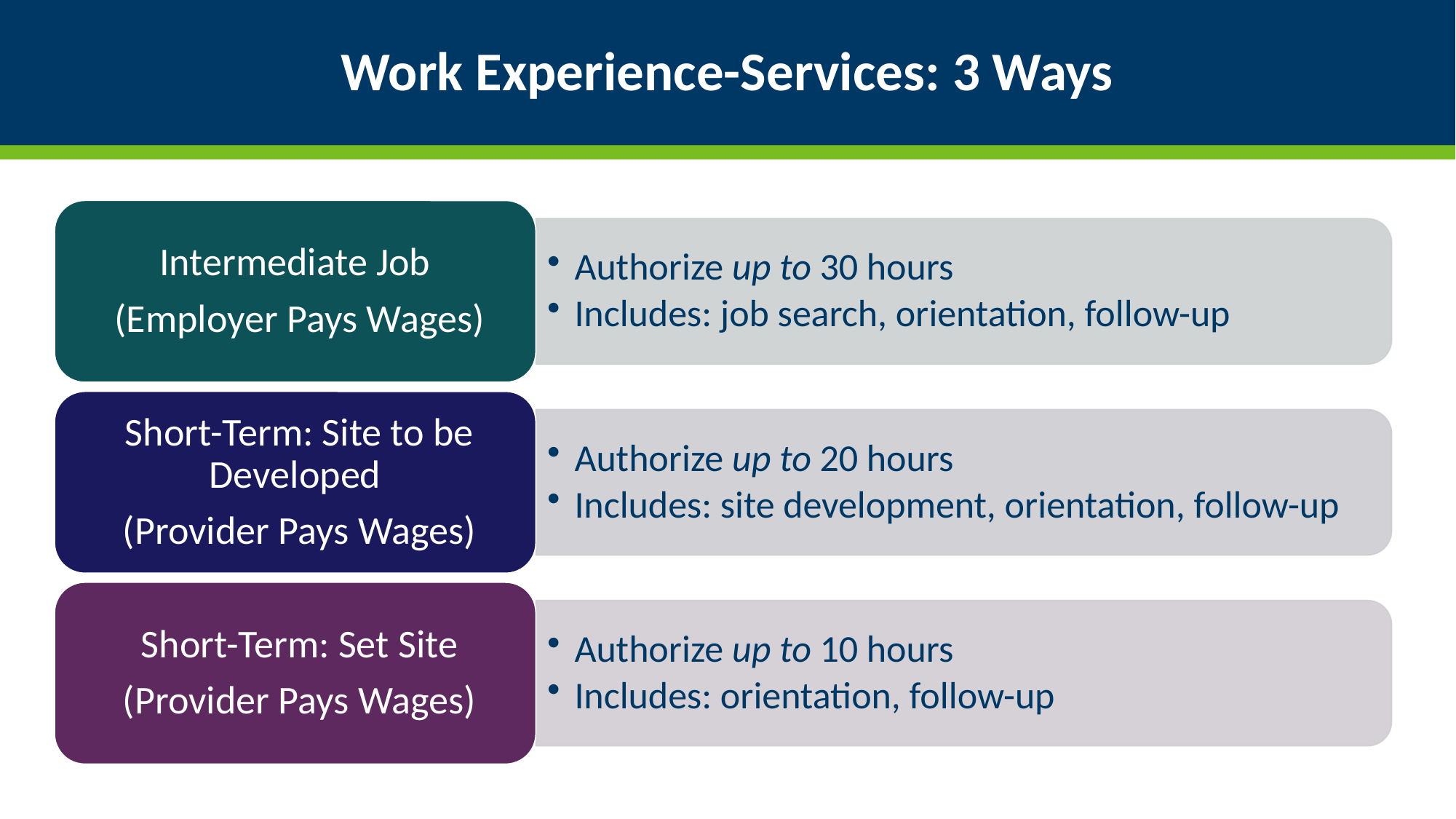

# Work Experience-Services: 3 Ways
Authorize up to 30 hours
Includes: job search, orientation, follow-up
Intermediate Job
(Employer Pays Wages)
Authorize up to 20 hours
Includes: site development, orientation, follow-up
Short-Term: Site to be Developed
(Provider Pays Wages)
Authorize up to 10 hours
Includes: orientation, follow-up
Short-Term: Set Site
(Provider Pays Wages)